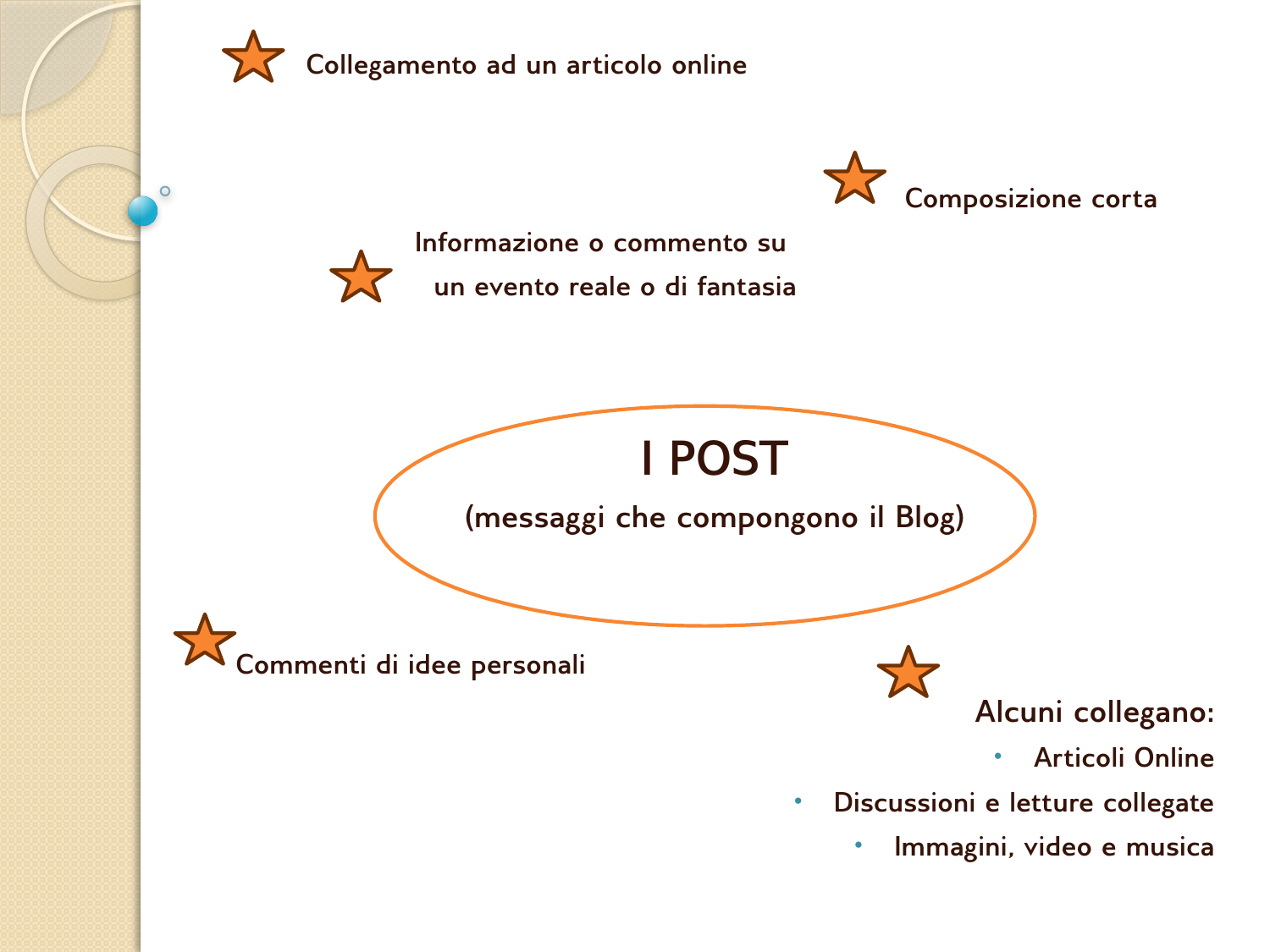

Collegamento ad un articolo online

					      Composizione corta
	        Informazione o commento su
                        un evento reale o di fantasia

I POST
(messaggi che compongono il Blog)

  Commenti di idee personali
Alcuni collegano:
Articoli Online
Discussioni e letture collegate
Immagini, video e musica